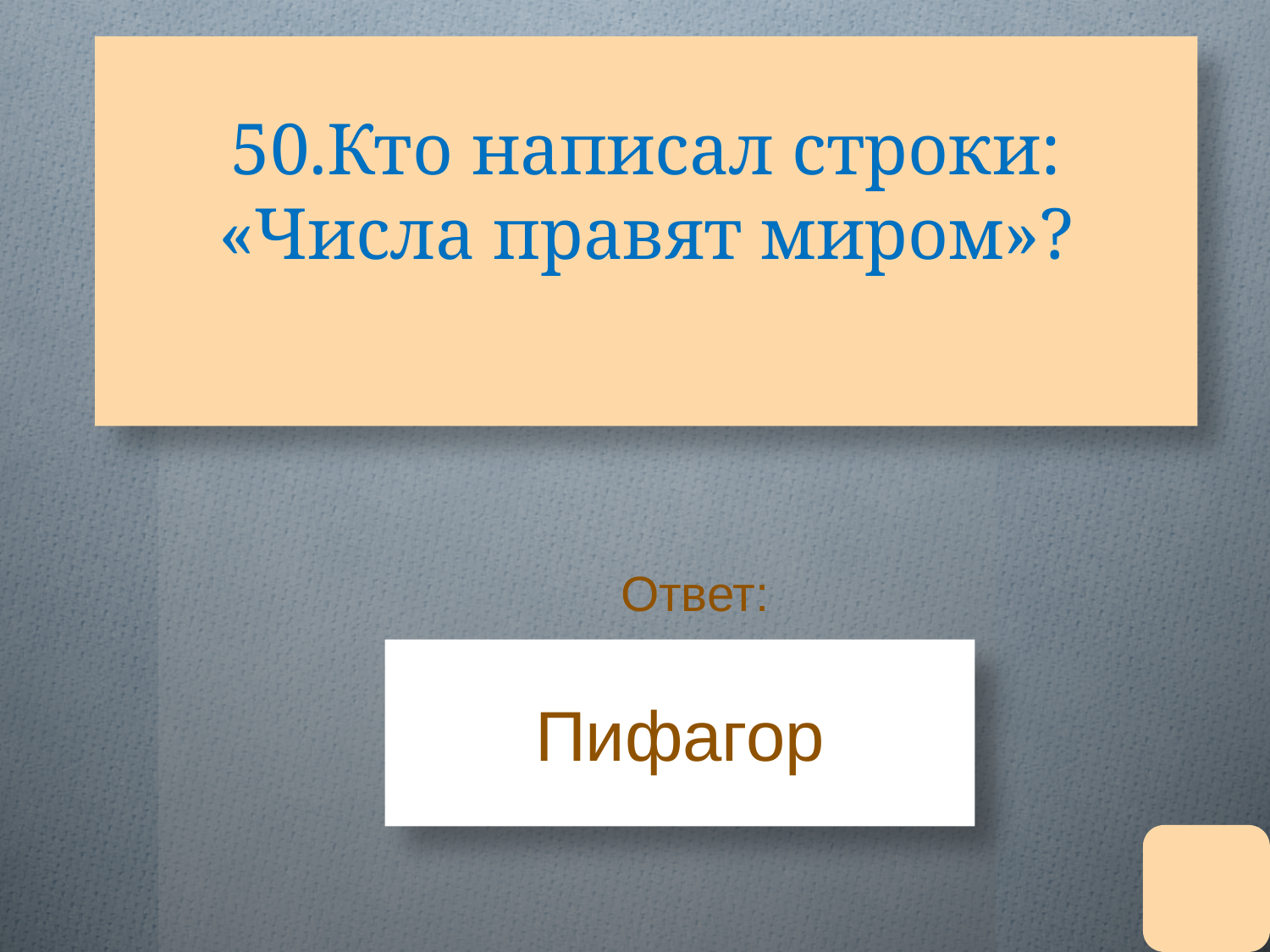

# 50.Кто написал строки: «Числа правят миром»?
Ответ:
Пифагор